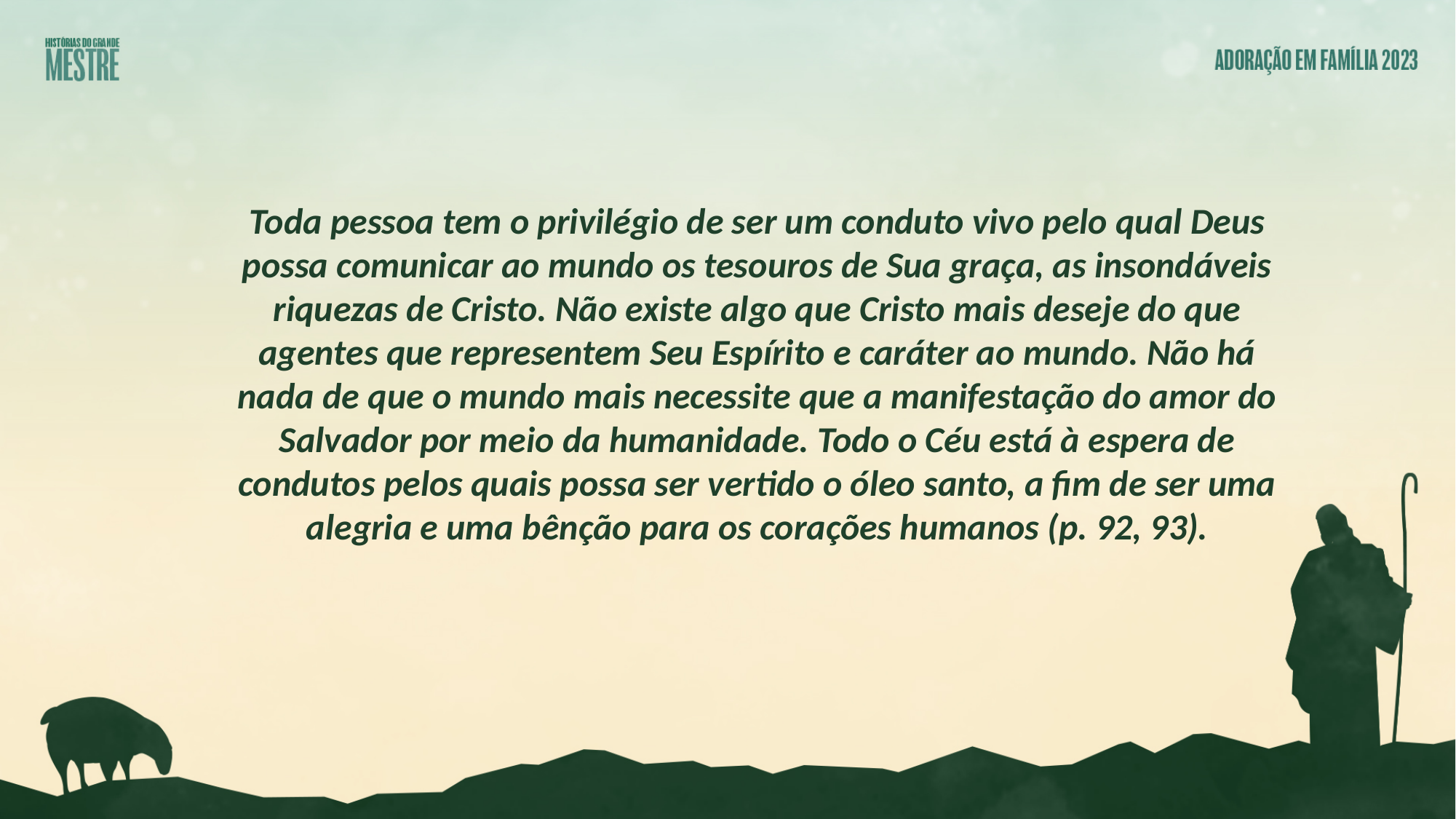

Toda pessoa tem o privilégio de ser um conduto vivo pelo qual Deus possa comunicar ao mundo os tesouros de Sua graça, as insondáveis riquezas de Cristo. Não existe algo que Cristo mais deseje do que agentes que representem Seu Espírito e caráter ao mundo. Não há nada de que o mundo mais necessite que a manifestação do amor do Salvador por meio da humanidade. Todo o Céu está à espera de condutos pelos quais possa ser vertido o óleo santo, a fim de ser uma alegria e uma bênção para os corações humanos (p. 92, 93).